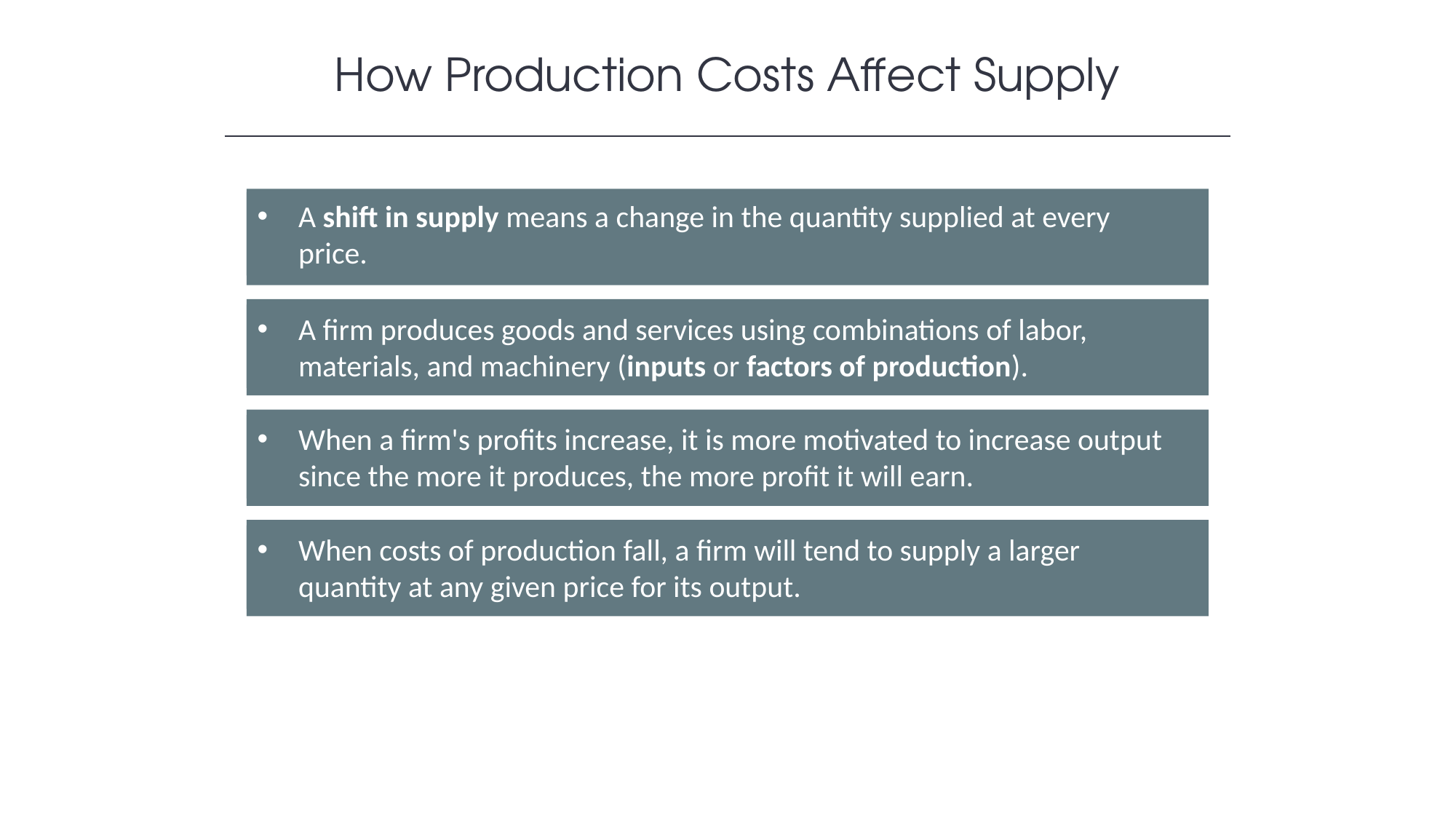

How Production Costs Affect Supply

A shift in supply means a change in the quantity supplied at every price.

A firm produces goods and services using combinations of labor, materials, and machinery (inputs or factors of production).

When a firm's profits increase, it is more motivated to increase output since the more it produces, the more profit it will earn.

When costs of production fall, a firm will tend to supply a larger quantity at any given price for its output.